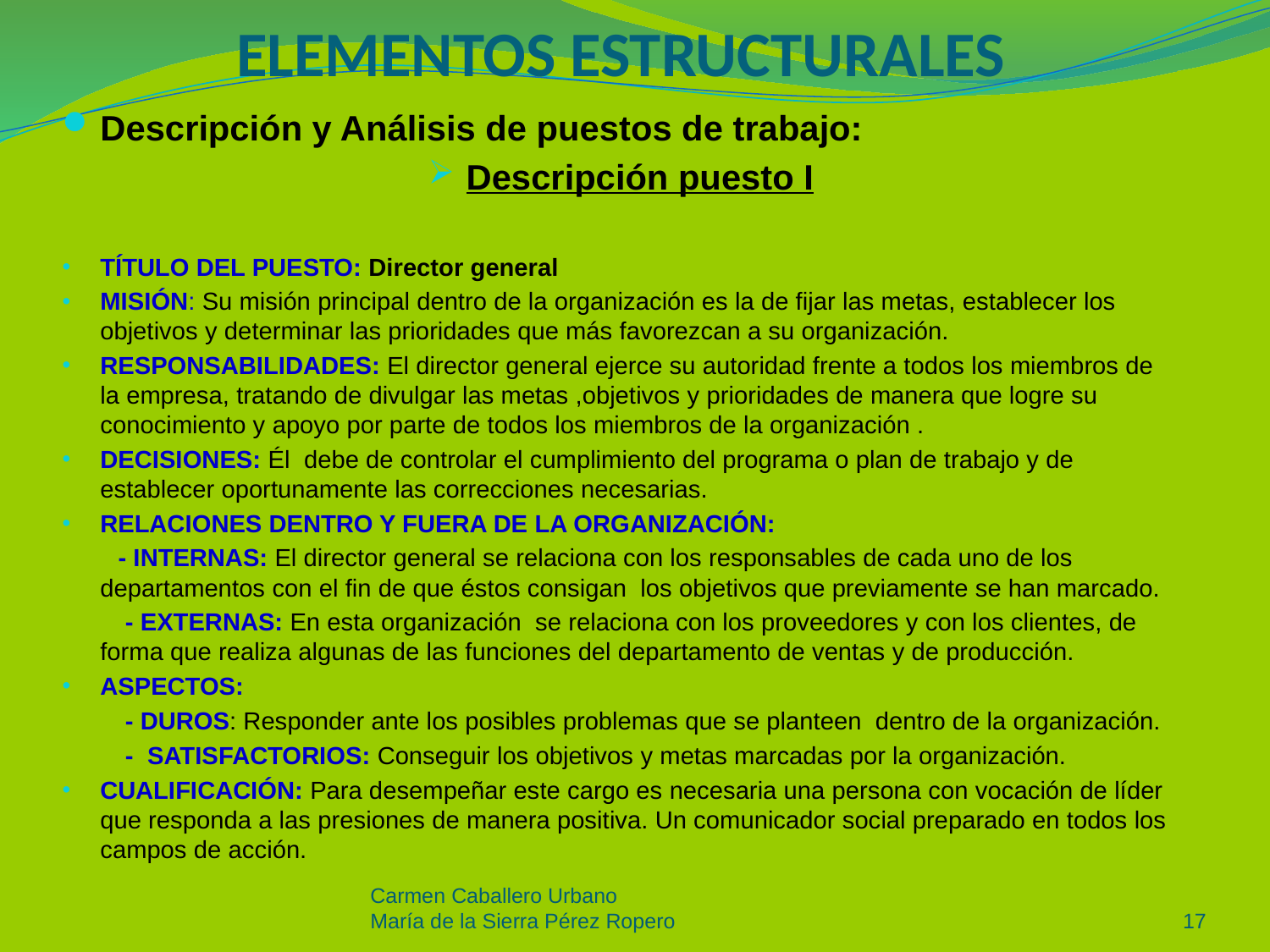

# ELEMENTOS ESTRUCTURALES

Descripción y Análisis de puestos de trabajo:
Descripción puesto I

TÍTULO DEL PUESTO: Director general
MISIÓN: Su misión principal dentro de la organización es la de fijar las metas, establecer los objetivos y determinar las prioridades que más favorezcan a su organización.
RESPONSABILIDADES: El director general ejerce su autoridad frente a todos los miembros de la empresa, tratando de divulgar las metas ,objetivos y prioridades de manera que logre su conocimiento y apoyo por parte de todos los miembros de la organización .
DECISIONES: Él  debe de controlar el cumplimiento del programa o plan de trabajo y de establecer oportunamente las correcciones necesarias.
RELACIONES DENTRO Y FUERA DE LA ORGANIZACIÓN:
        - INTERNAS: El director general se relaciona con los responsables de cada uno de los departamentos con el fin de que éstos consigan  los objetivos que previamente se han marcado.
         - EXTERNAS: En esta organización  se relaciona con los proveedores y con los clientes, de forma que realiza algunas de las funciones del departamento de ventas y de producción.
ASPECTOS:
         - DUROS: Responder ante los posibles problemas que se planteen  dentro de la organización.
         -  SATISFACTORIOS: Conseguir los objetivos y metas marcadas por la organización.
CUALIFICACIÓN: Para desempeñar este cargo es necesaria una persona con vocación de líder que responda a las presiones de manera positiva. Un comunicador social preparado en todos los campos de acción.
Carmen Caballero Urbano
María de la Sierra Pérez Ropero
17